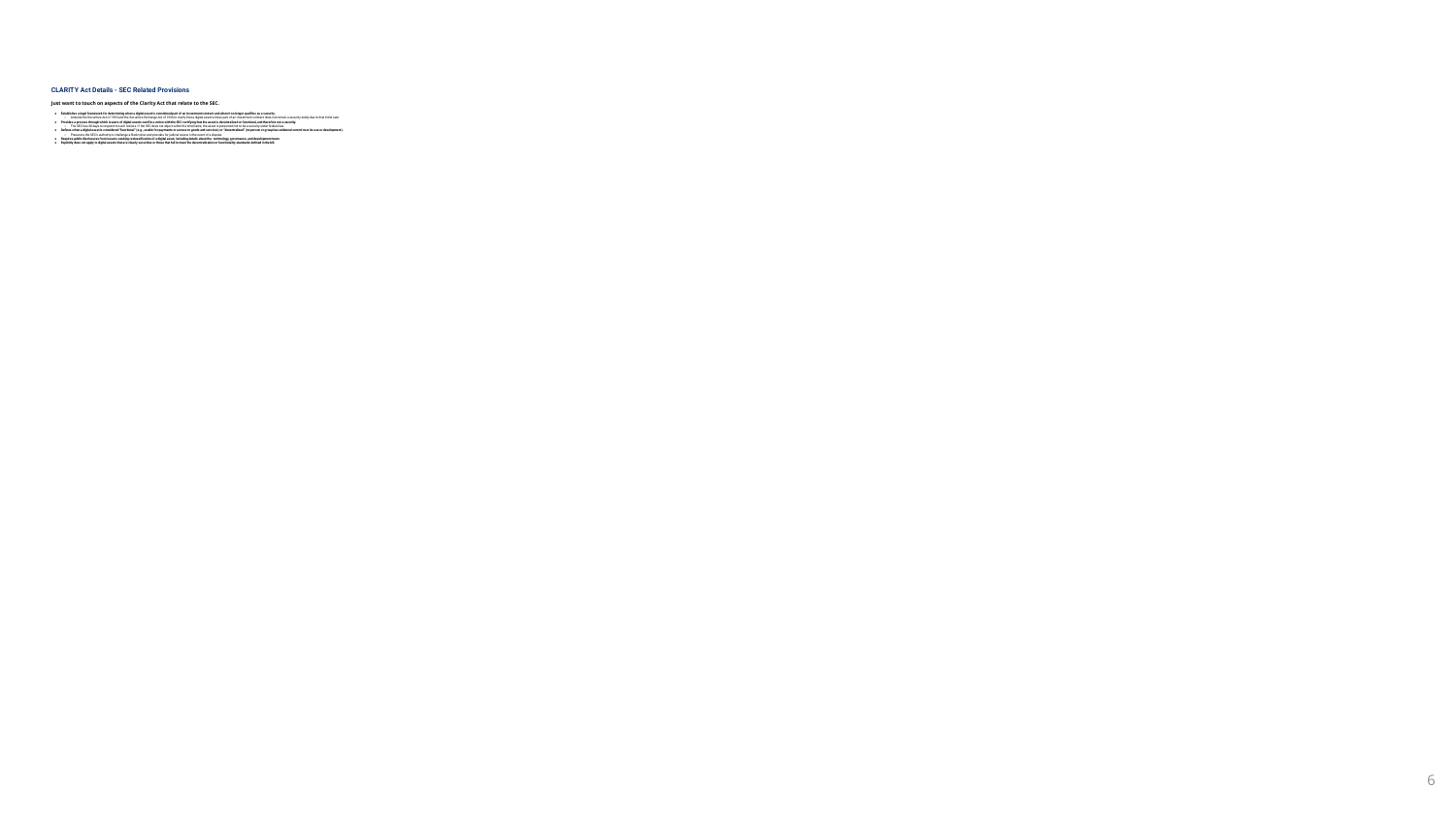

# CLARITY Act Details - SEC Related Provisions

Just want to touch on aspects of the Clarity Act that relate to the SEC.

Establishes a legal framework for determining when a digital asset is considered part of an investment contract and when it no longer qualifies as a security.
Amends the Securities Act of 1933 and the Securities Exchange Act of 1934 to clarify that a digital asset sold as part of an investment contract does not remain a security solely due to that initial sale.
Provides a process through which issuers of digital assets can file a notice with the SEC certifying that the asset is decentralized or functional, and therefore not a security.
The SEC has 60 days to respond to such notices. If the SEC does not object within the timeframe, the asset is presumed not to be a security under federal law.
Defines when a digital asset is considered “functional” (e.g., usable for payments or access to goods and services) or “decentralized” (no person or group has unilateral control over its use or development).
Preserves the SEC’s authority to challenge a filed notice and provides for judicial review in the event of a dispute.
Requires public disclosures from issuers seeking reclassification of a digital asset, including details about the   technology, governance, and development team.
Explicitly does not apply to digital assets that are clearly securities or those that fail to meet the decentralization or functionality standards defined in the bill.

6